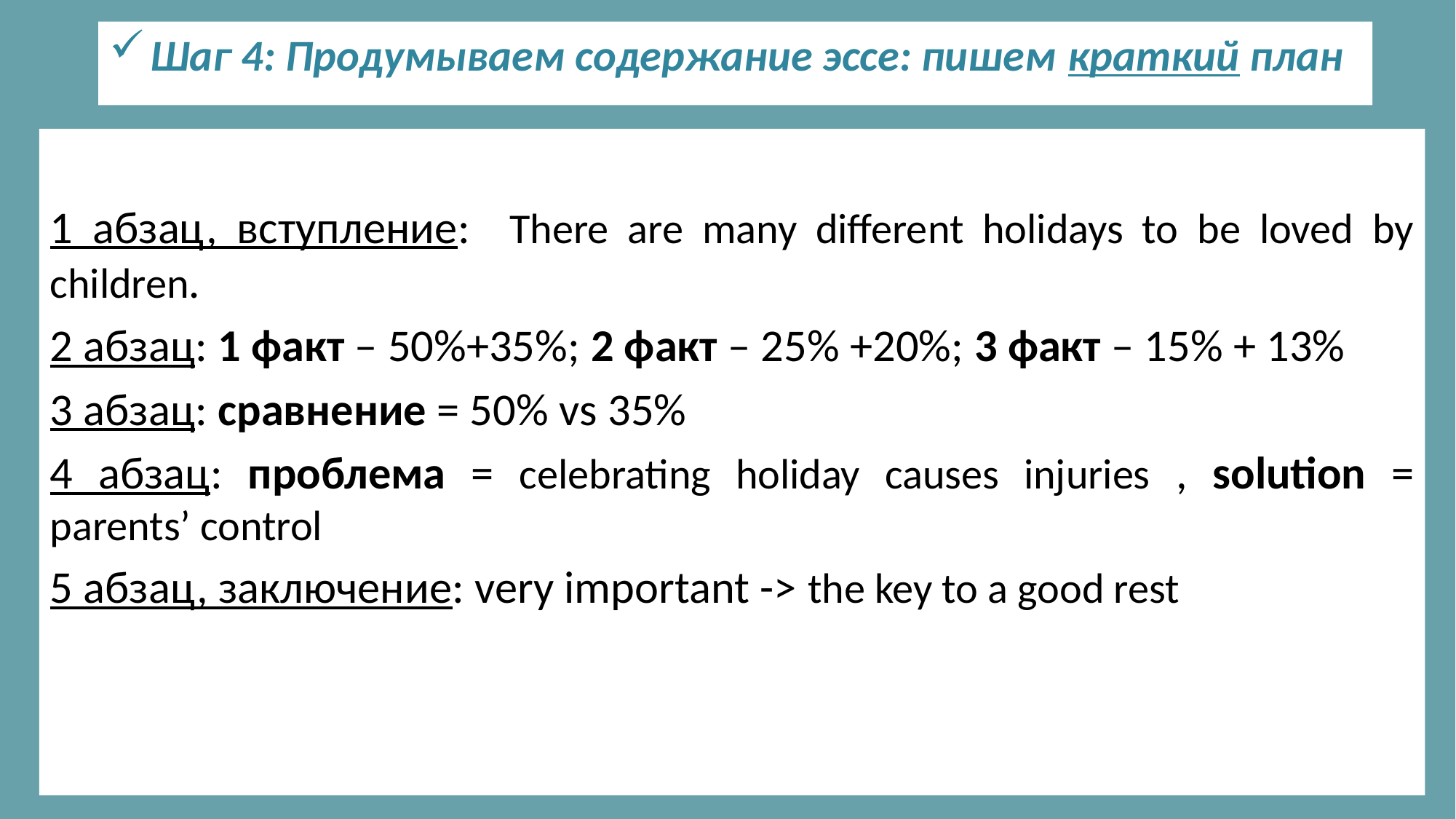

Шаг 4: Продумываем содержание эссе: пишем краткий план

1 абзац, вступление:  There are many different holidays to be loved by children.
2 абзац: 1 факт – 50%+35%; 2 факт – 25% +20%; 3 факт – 15% + 13%
3 абзац: сравнение = 50% vs 35%
4 абзац: проблема = celebrating holiday causes injuries , solution = parents’ control
5 абзац, заключение: very important -> the key to a good rest